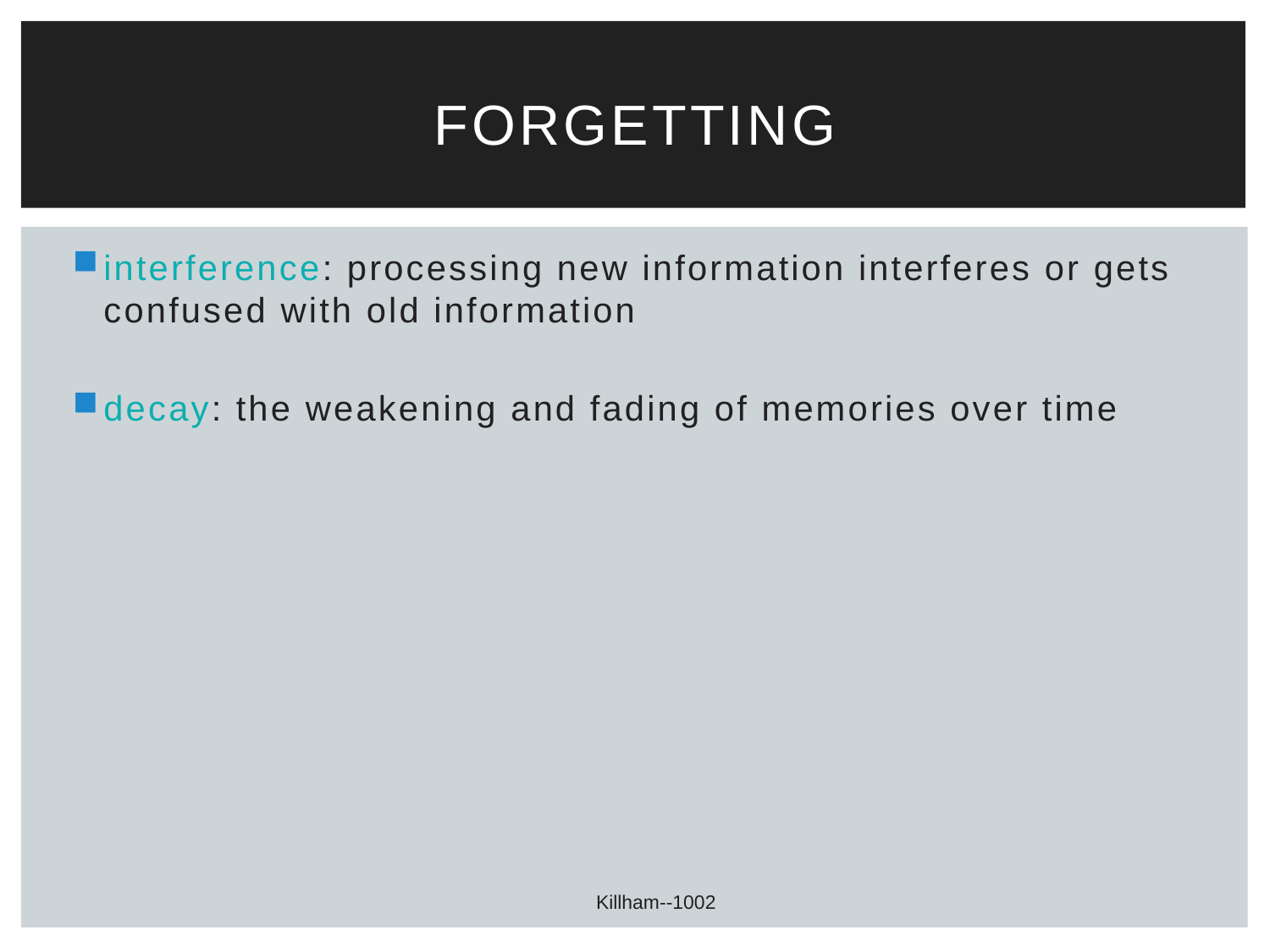

# Forgetting
interference: processing new information interferes or gets confused with old information

decay: the weakening and fading of memories over time
Killham--1002